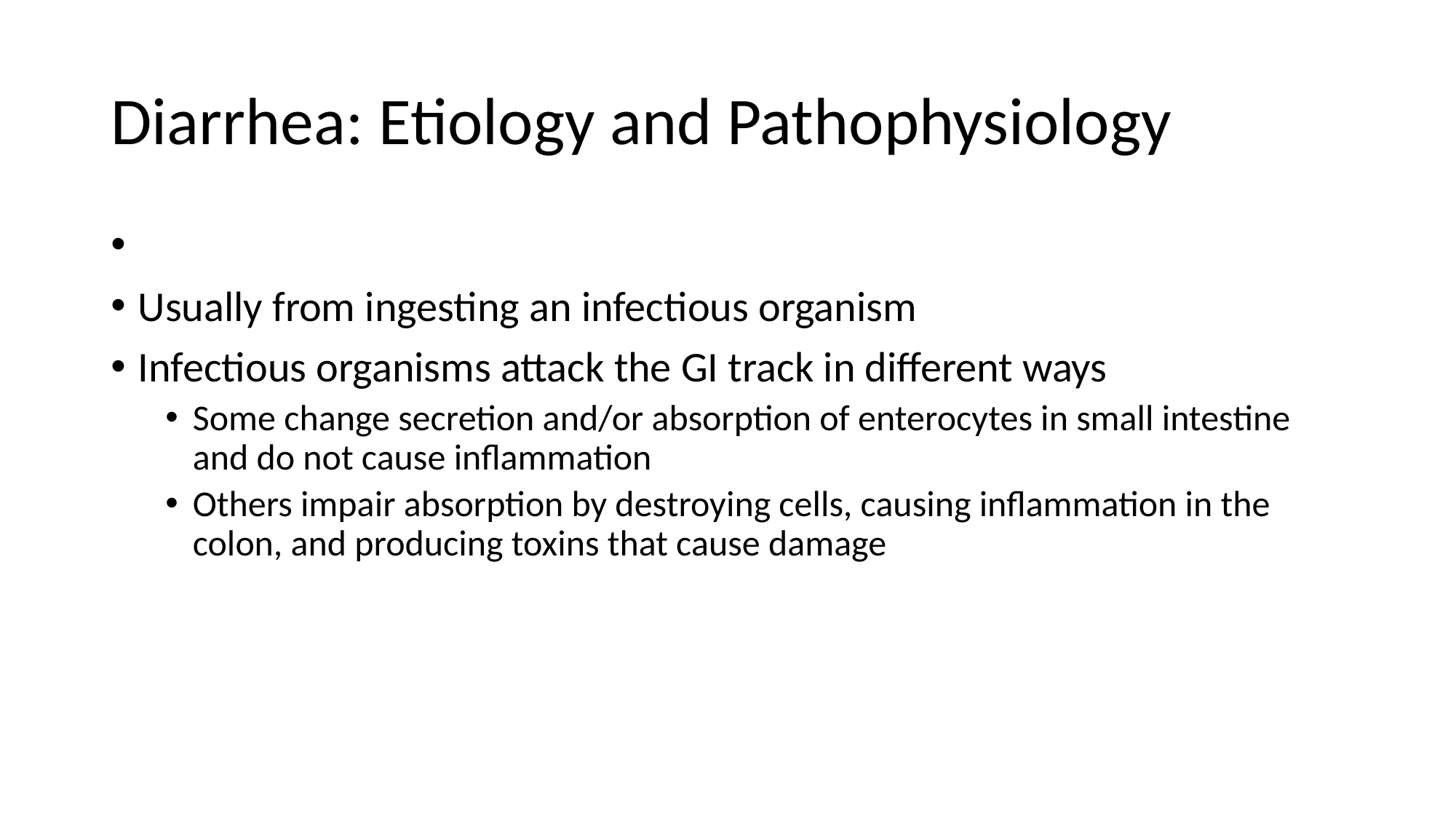

# Diarrhea: Etiology and Pathophysiology

Usually from ingesting an infectious organism
Infectious organisms attack the GI track in different ways
Some change secretion and/or absorption of enterocytes in small intestine and do not cause inflammation
Others impair absorption by destroying cells, causing inflammation in the colon, and producing toxins that cause damage